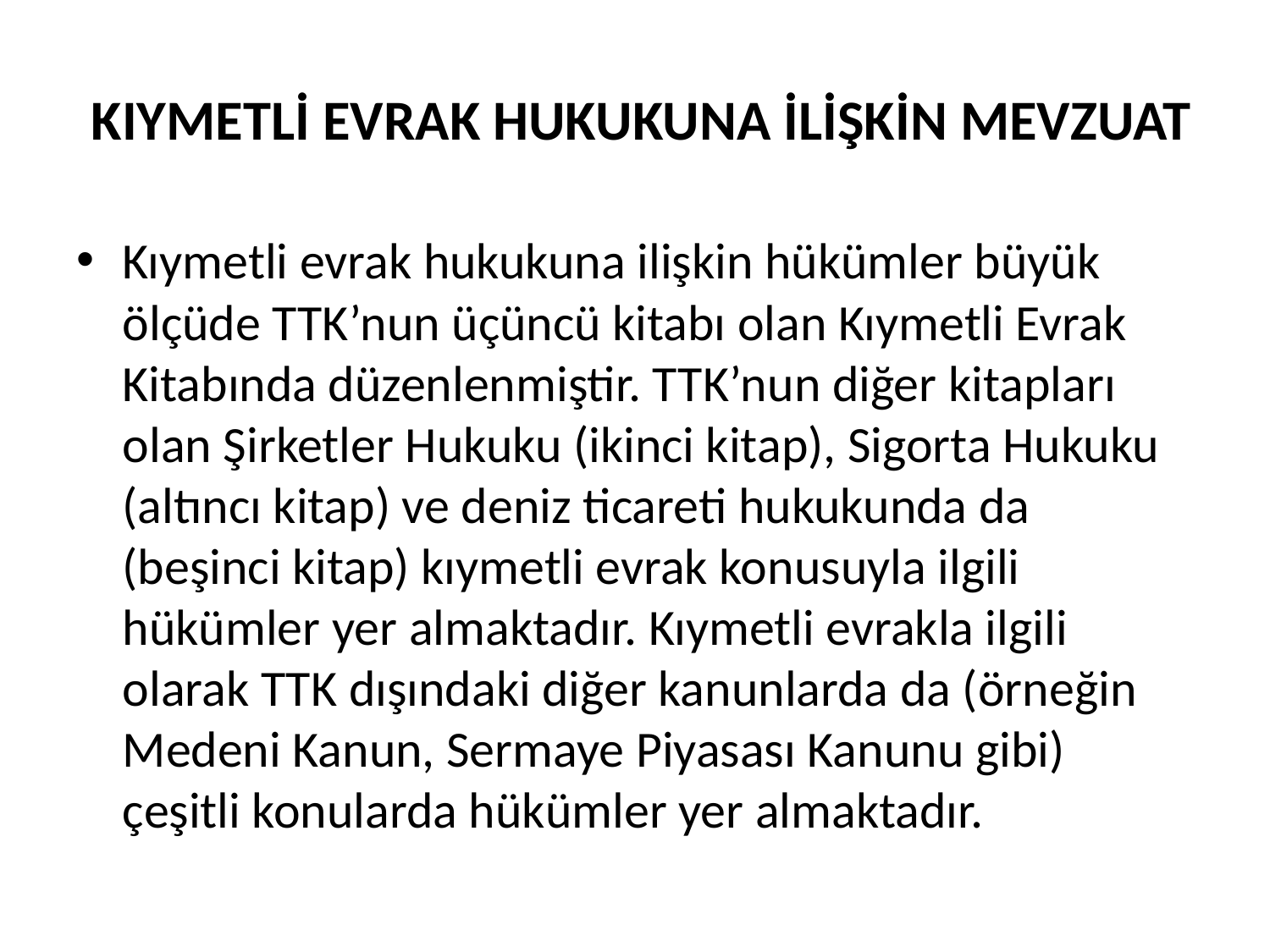

# KIYMETLİ EVRAK HUKUKUNA İLİŞKİN MEVZUAT
Kıymetli evrak hukukuna ilişkin hükümler büyük ölçüde TTK’nun üçüncü kitabı olan Kıymetli Evrak Kitabında düzenlenmiştir. TTK’nun diğer kitapları olan Şirketler Hukuku (ikinci kitap), Sigorta Hukuku (altıncı kitap) ve deniz ticareti hukukunda da (beşinci kitap) kıymetli evrak konusuyla ilgili hükümler yer almaktadır. Kıymetli evrakla ilgili olarak TTK dışındaki diğer kanunlarda da (örneğin Medeni Kanun, Sermaye Piyasası Kanunu gibi) çeşitli konularda hükümler yer almaktadır.